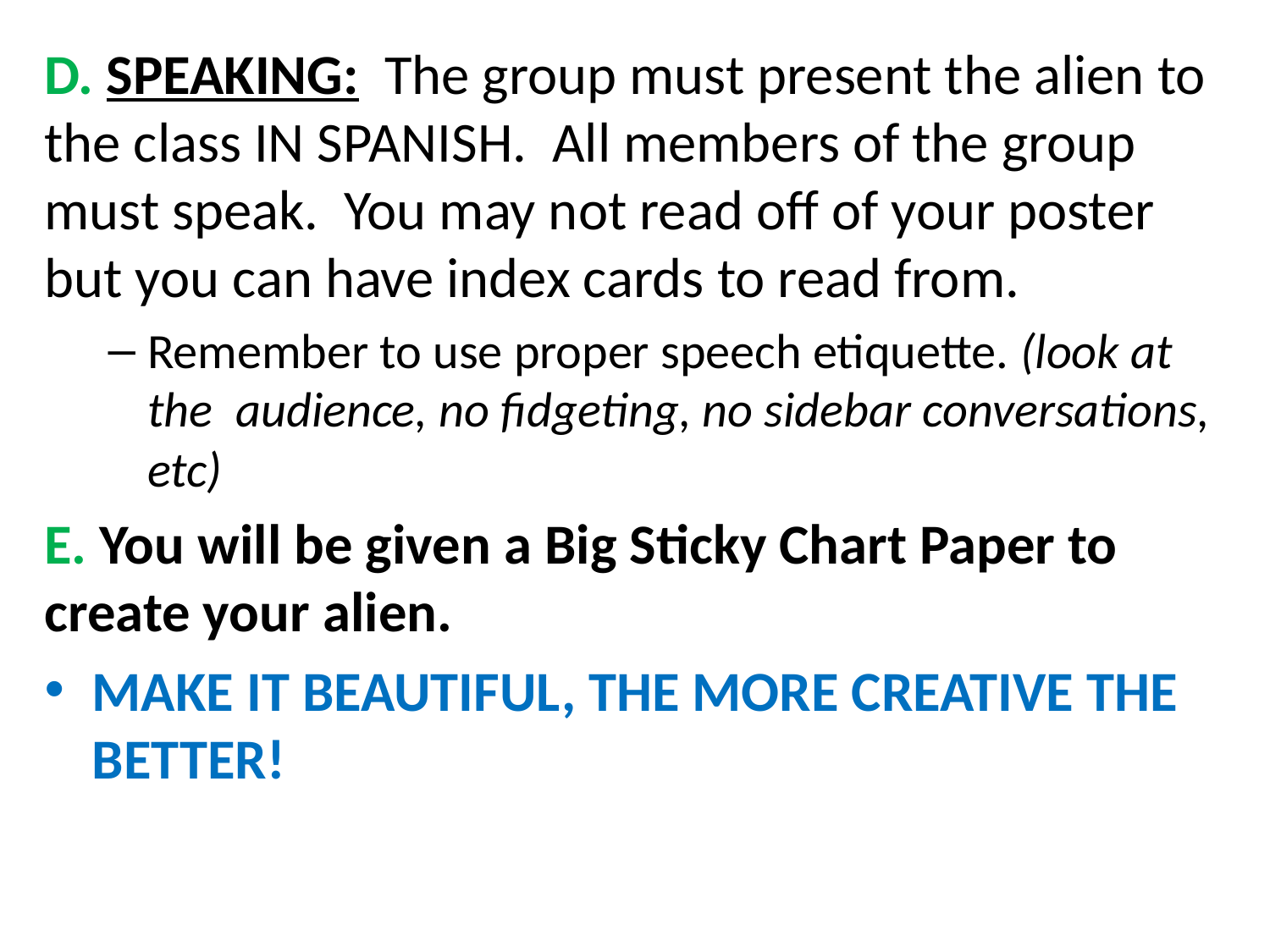

D. SPEAKING:  The group must present the alien to the class IN SPANISH.  All members of the group must speak.  You may not read off of your poster but you can have index cards to read from.
Remember to use proper speech etiquette. (look at the  audience, no fidgeting, no sidebar conversations, etc)
E. You will be given a Big Sticky Chart Paper to create your alien.
MAKE IT BEAUTIFUL, THE MORE CREATIVE THE BETTER!